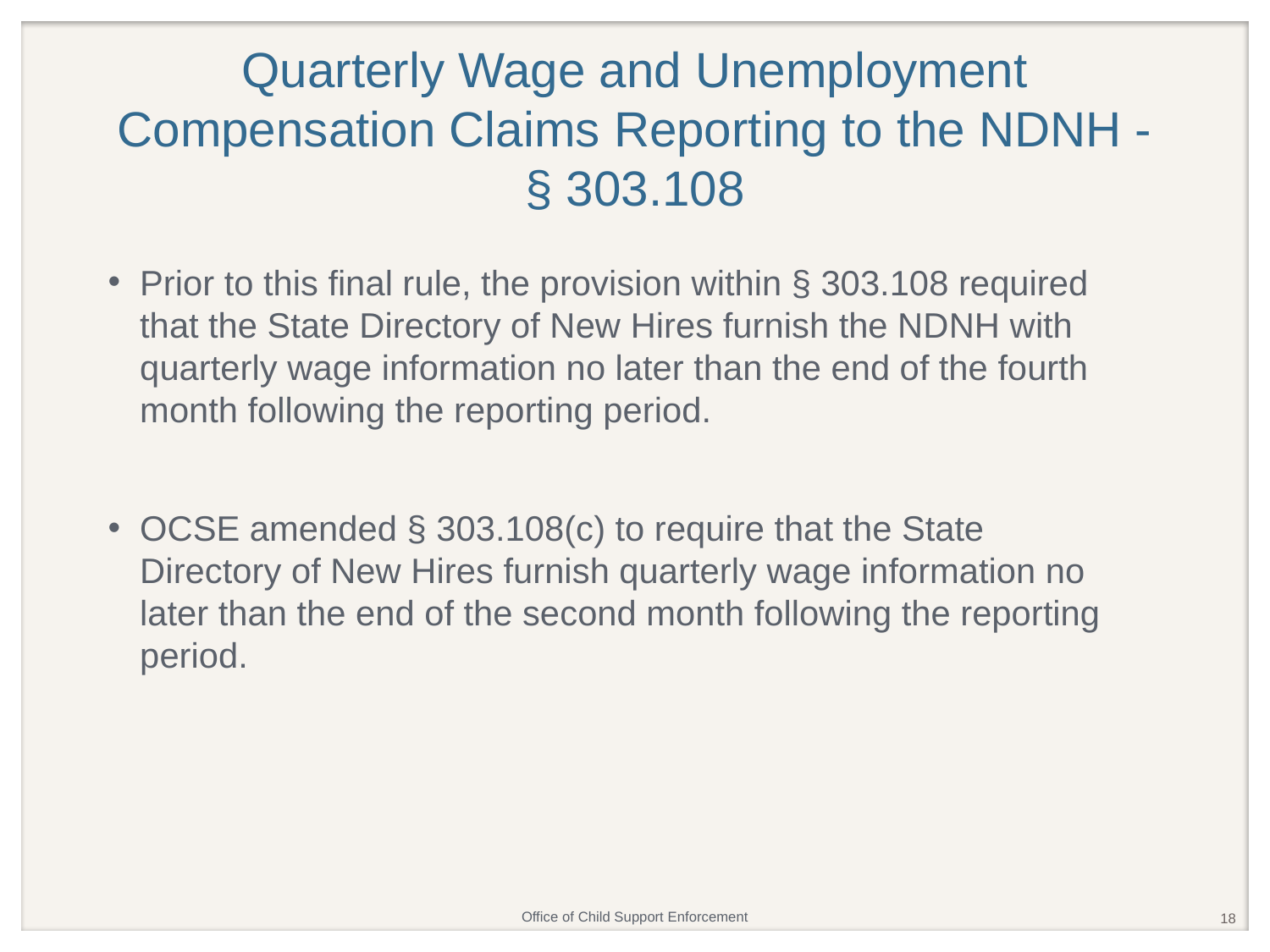

# Quarterly Wage and Unemployment Compensation Claims Reporting to the NDNH - § 303.108
Prior to this final rule, the provision within § 303.108 required that the State Directory of New Hires furnish the NDNH with quarterly wage information no later than the end of the fourth month following the reporting period.

OCSE amended § 303.108(c) to require that the State Directory of New Hires furnish quarterly wage information no later than the end of the second month following the reporting period.

18